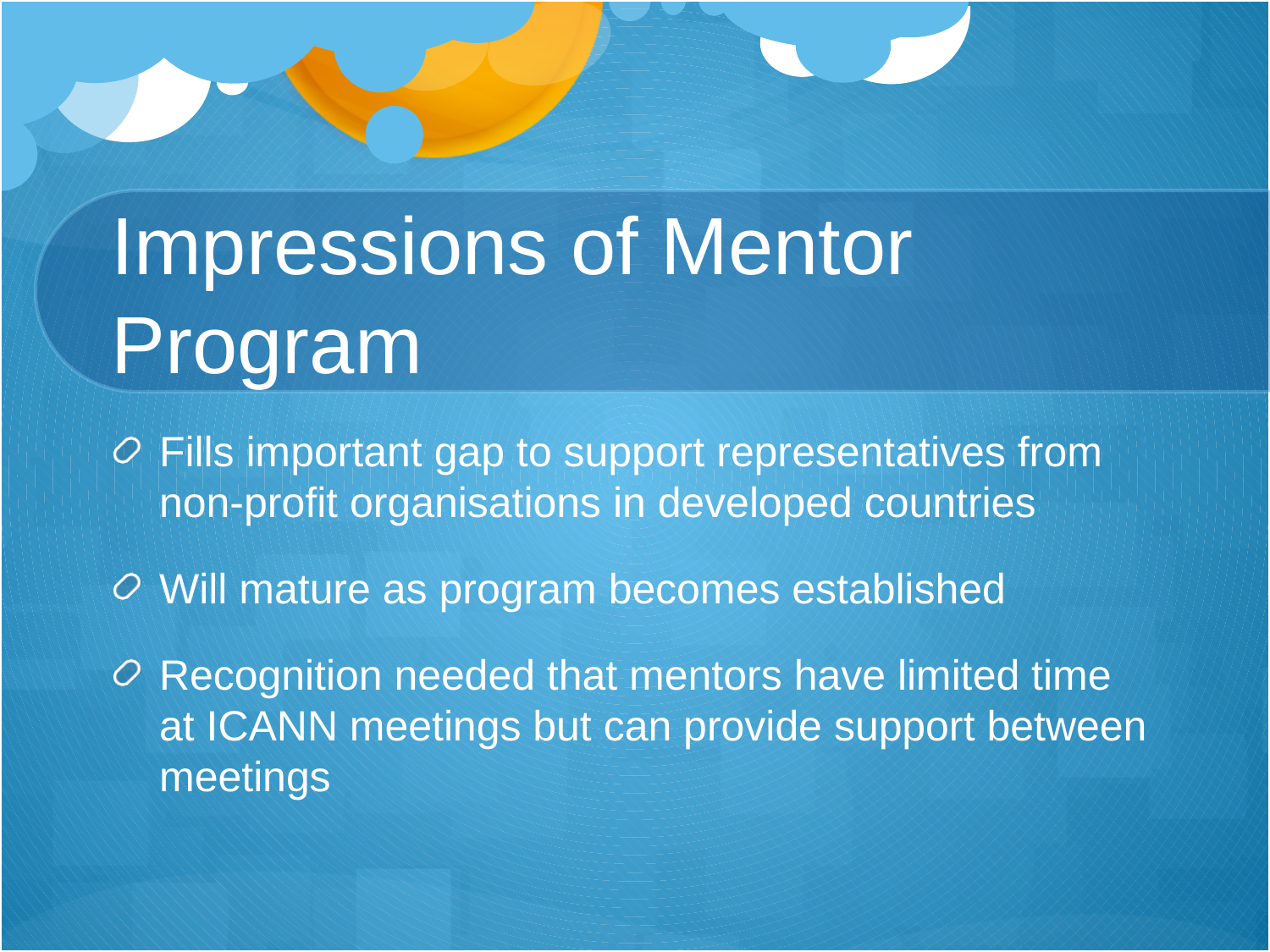

# Impressions of Mentor Program
Fills important gap to support representatives from non-profit organisations in developed countries
Will mature as program becomes established
Recognition needed that mentors have limited time at ICANN meetings but can provide support between meetings